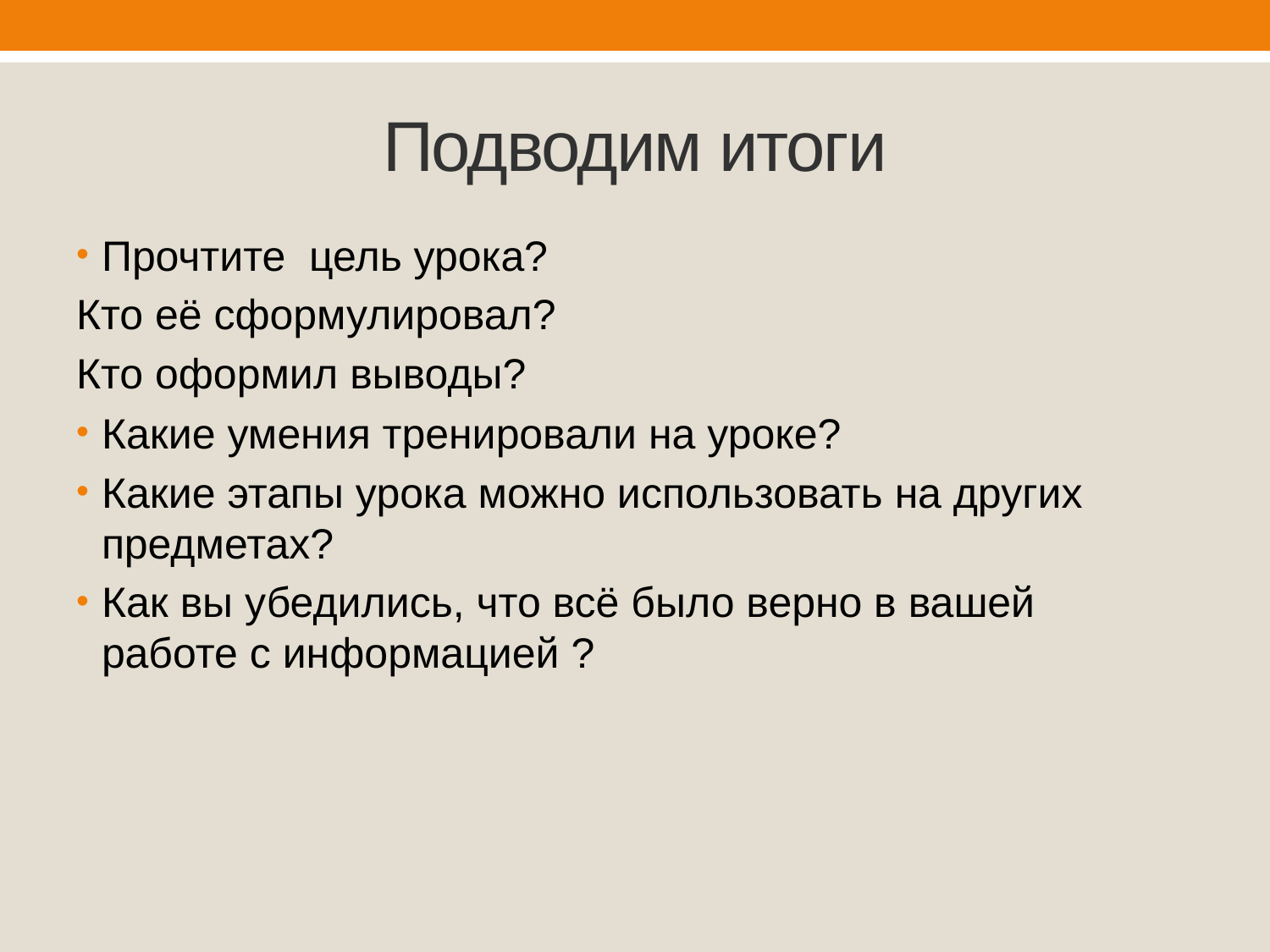

# Подводим итоги
Прочтите  цель урока?
Кто её сформулировал?
Кто оформил выводы?
Какие умения тренировали на уроке?
Какие этапы урока можно использовать на других предметах?
Как вы убедились, что всё было верно в вашей  работе с информацией ?